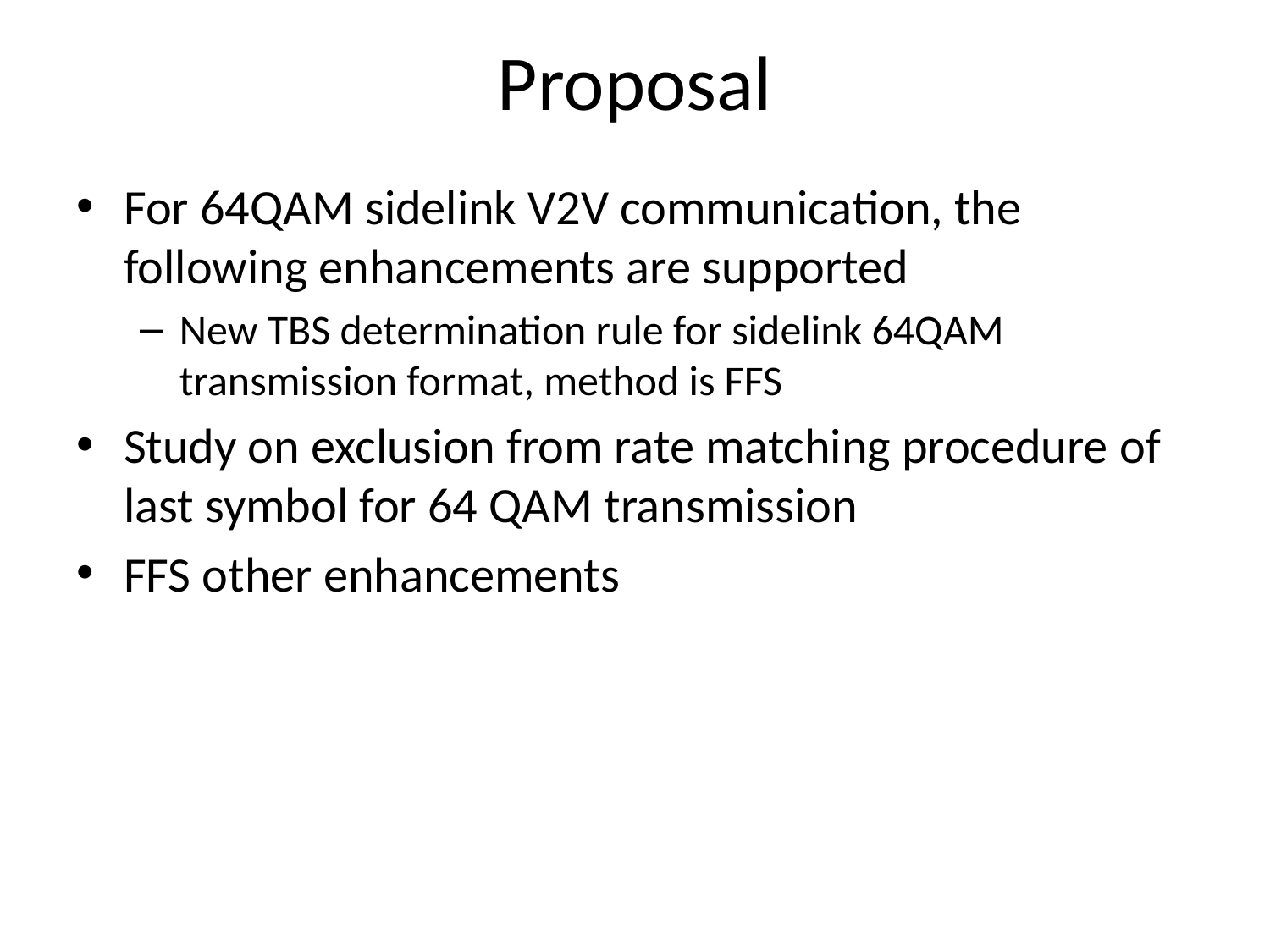

# Proposal
For 64QAM sidelink V2V communication, the following enhancements are supported
New TBS determination rule for sidelink 64QAM transmission format, method is FFS
Study on exclusion from rate matching procedure of last symbol for 64 QAM transmission
FFS other enhancements